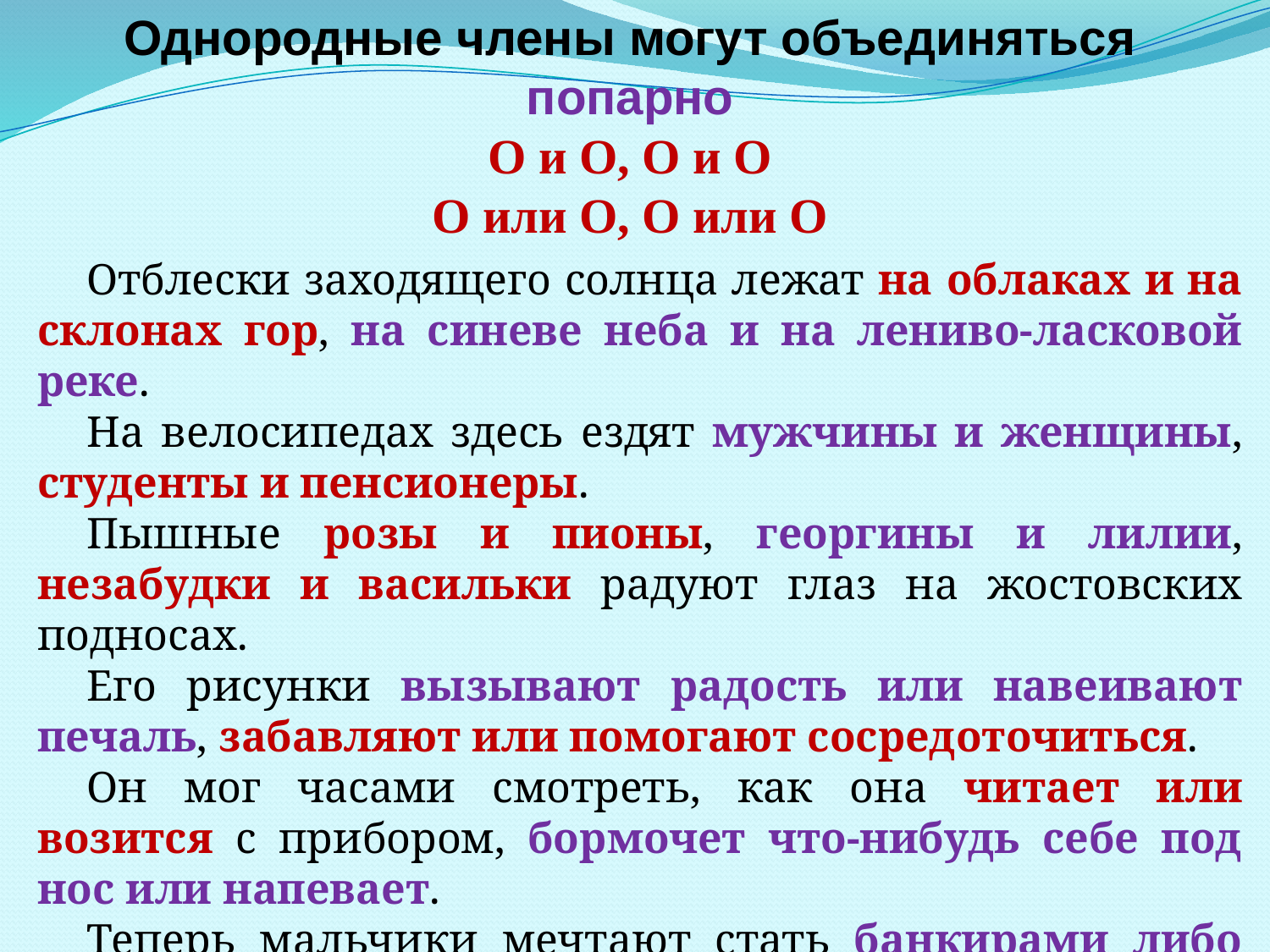

Однородные члены могут объединяться попарно
О и О, О и О
О или О, О или О
Отблески заходящего солнца лежат на облаках и на склонах гор, на синеве неба и на лениво-ласковой реке.
На велосипедах здесь ездят мужчины и женщины, студенты и пенсионеры.
Пышные розы и пионы, георгины и лилии, незабудки и васильки радуют глаз на жостовских подносах.
Его рисунки вызывают радость или навеивают печаль, забавляют или помогают сосредоточиться.
Он мог часами смотреть, как она читает или возится с прибором, бормочет что-нибудь себе под нос или напевает.
Теперь мальчики мечтают стать банкирами либо или менеджерами, адвокатами либо или губернаторами.